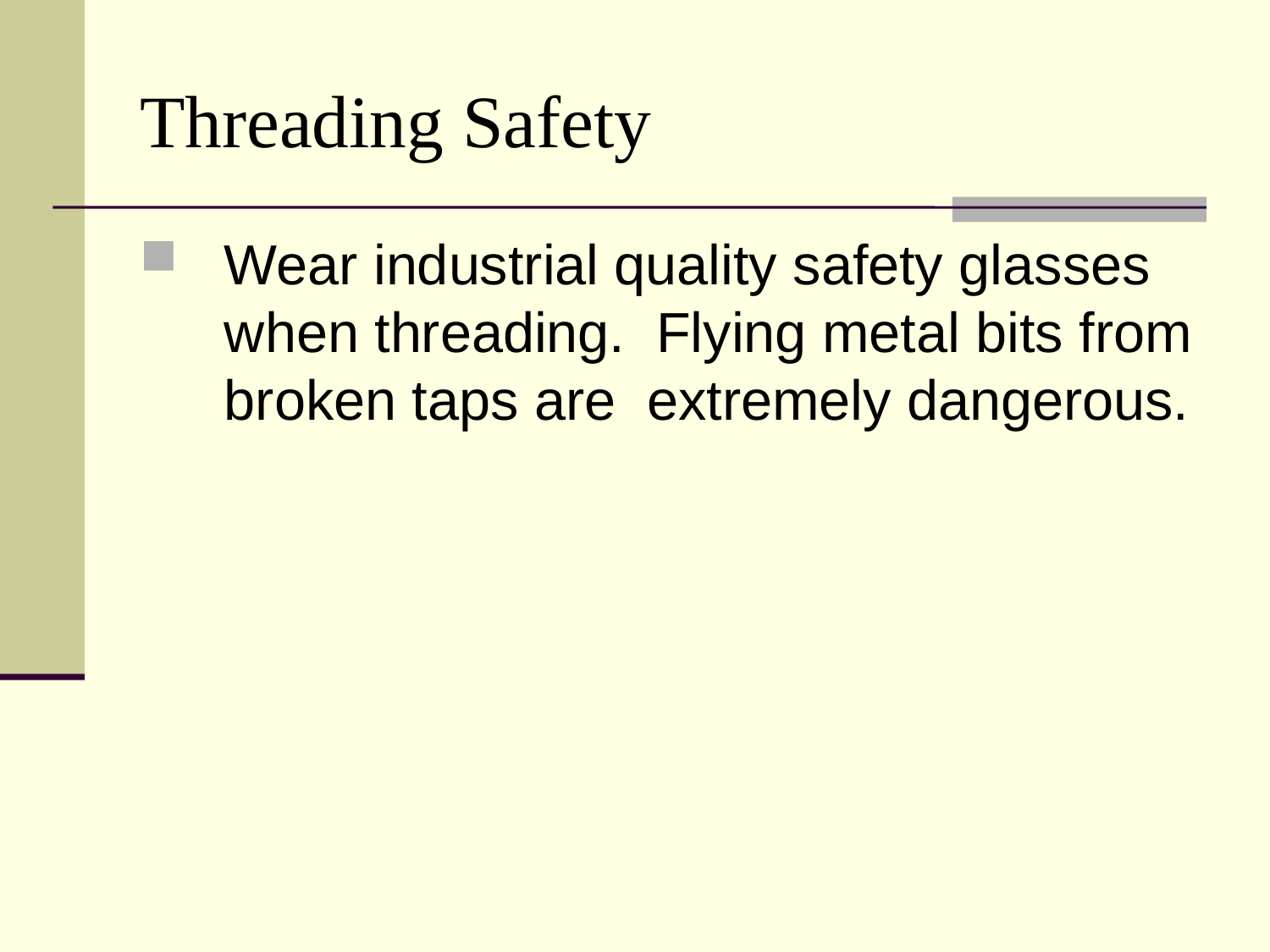

# Threading Safety
Wear industrial quality safety glasses when threading.  Flying metal bits from broken taps are  extremely dangerous.